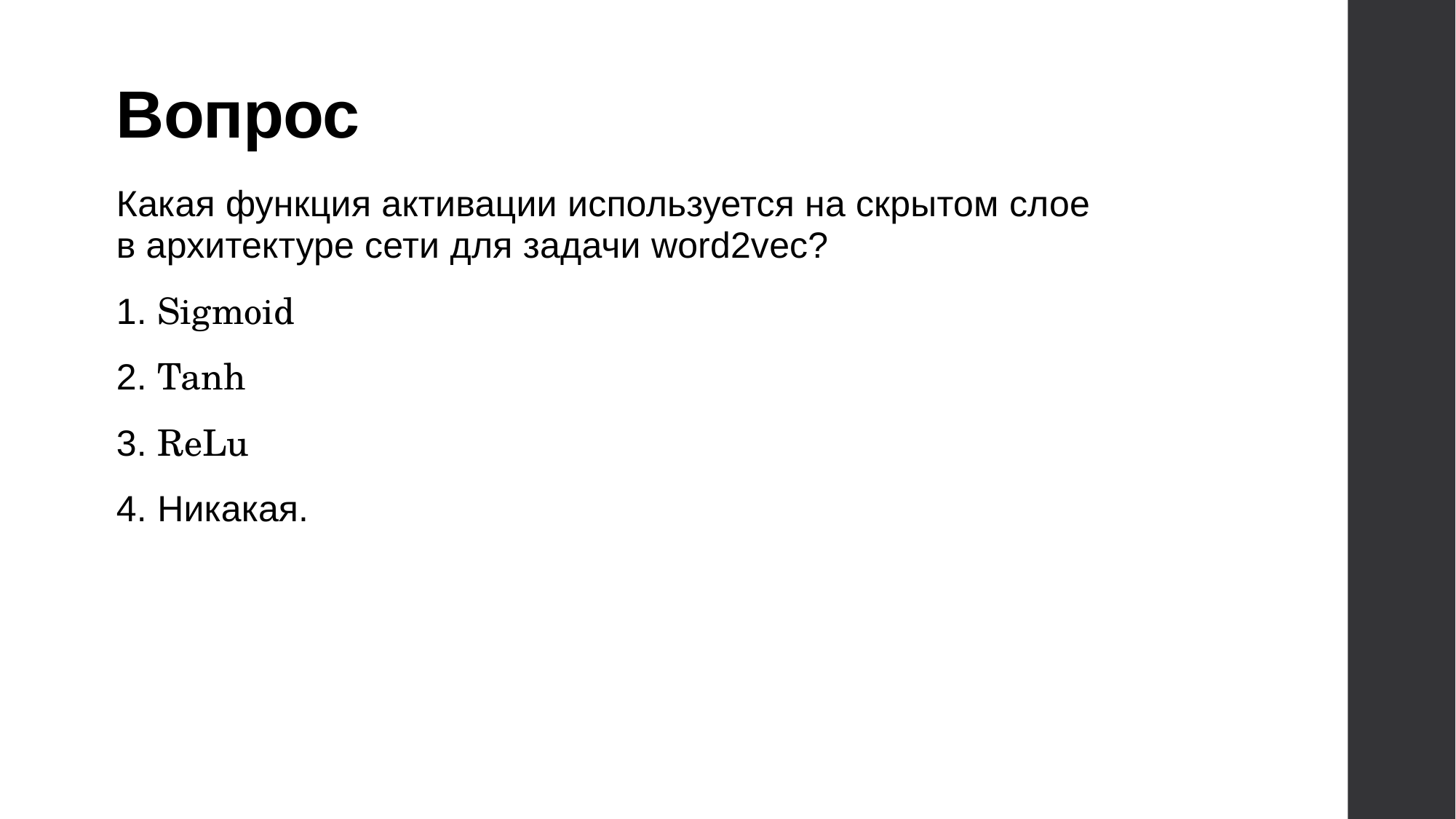

# Вопрос
Какая функция активации используется на скрытом слое в архитектуре сети для задачи word2vec?
1. Sigmoid
2. Tanh
3. ReLu
4. Никакая.